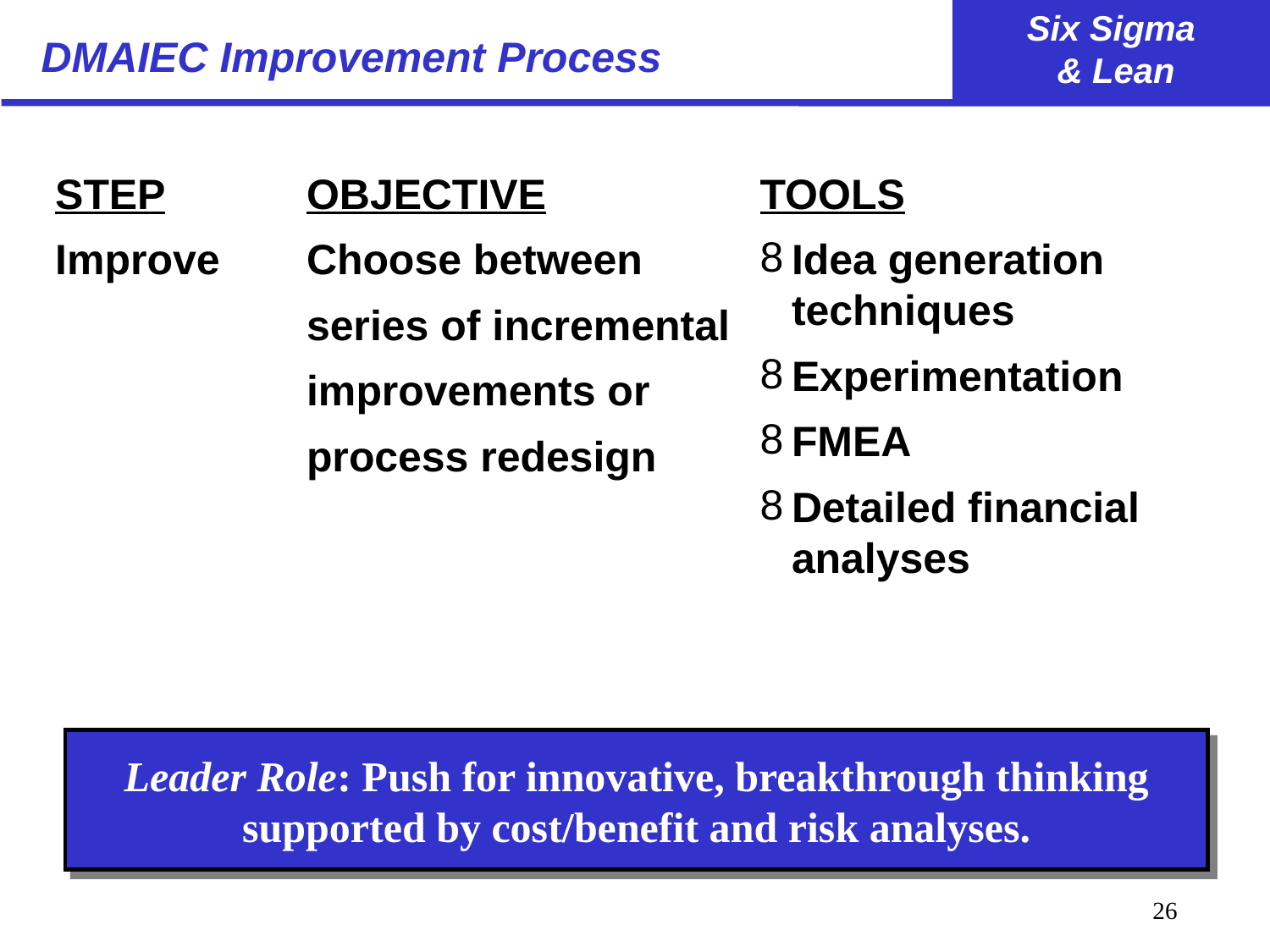

# DMAIEC Improvement Process
STEP
Improve

OBJECTIVE
Choose between
series of incremental
improvements or
process redesign
TOOLS
Idea generation techniques
Experimentation
FMEA
Detailed financial analyses
Leader Role: Push for innovative, breakthrough thinking supported by cost/benefit and risk analyses.
26